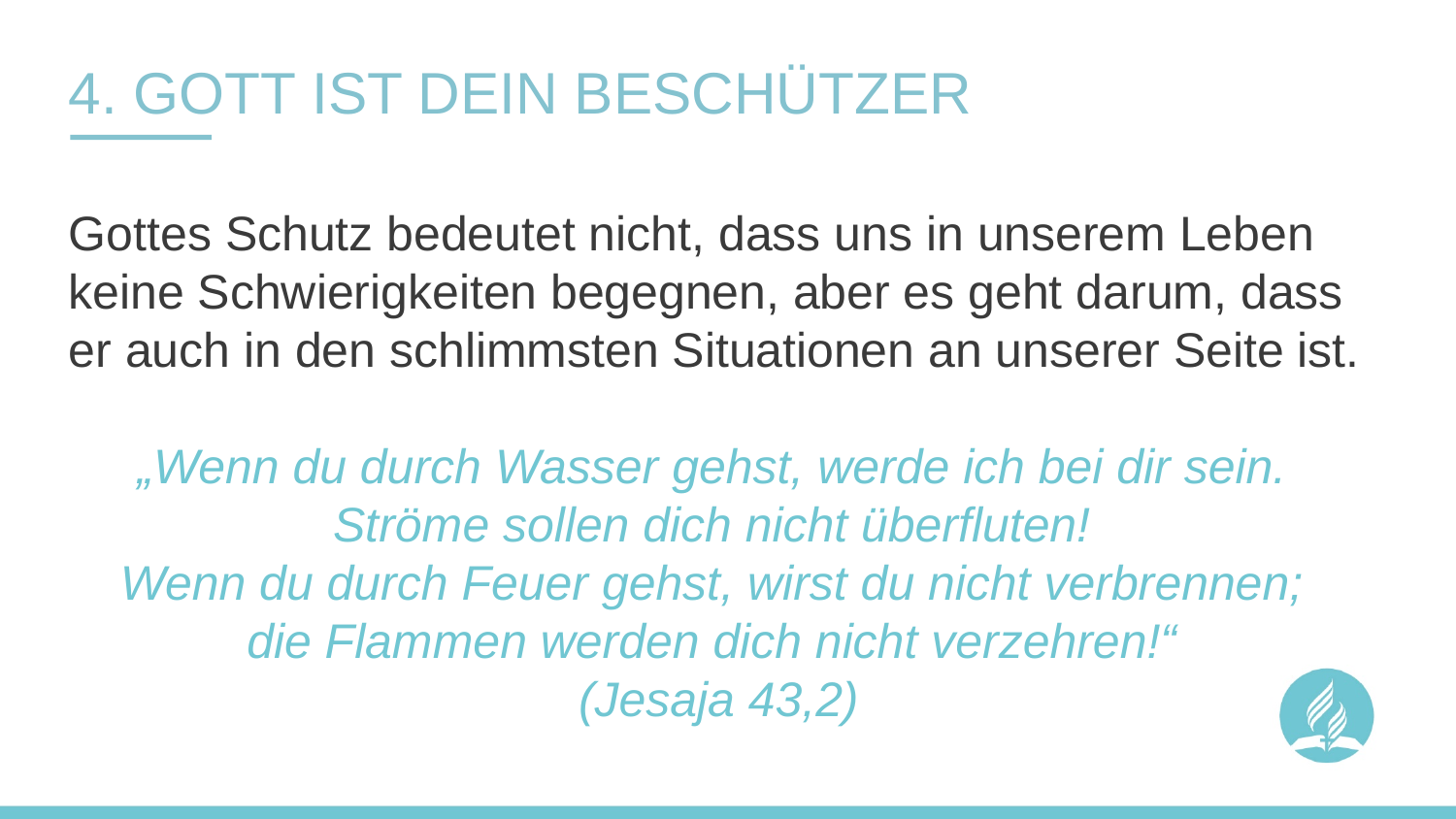

# 4. GOTT IST DEIN BESCHÜTZER
Gottes Schutz bedeutet nicht, dass uns in unserem Leben keine Schwierigkeiten begegnen, aber es geht darum, dass er auch in den schlimmsten Situationen an unserer Seite ist.

„Wenn du durch Wasser gehst, werde ich bei dir sein.
Ströme sollen dich nicht überfluten!
Wenn du durch Feuer gehst, wirst du nicht verbrennen;
die Flammen werden dich nicht verzehren!“
(Jesaja 43,2)